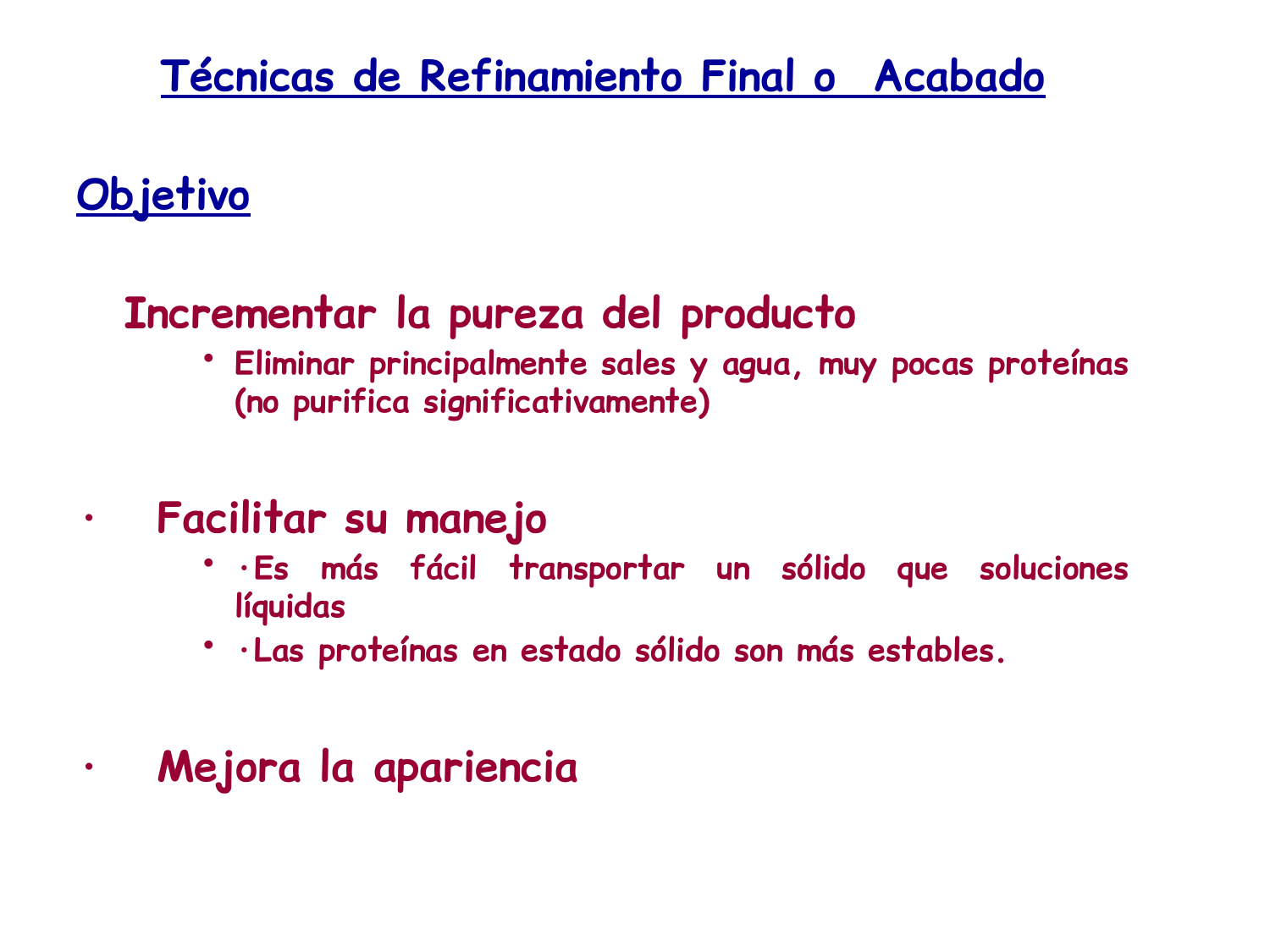

Técnicas de Refinamiento Final o  Acabado

Objetivo

	Incrementar la pureza del producto
Eliminar principalmente sales y agua, muy pocas proteínas (no purifica significativamente)

·   Facilitar su manejo
·Es más fácil transportar un sólido que soluciones líquidas
·Las proteínas en estado sólido son más estables.

·   Mejora la apariencia